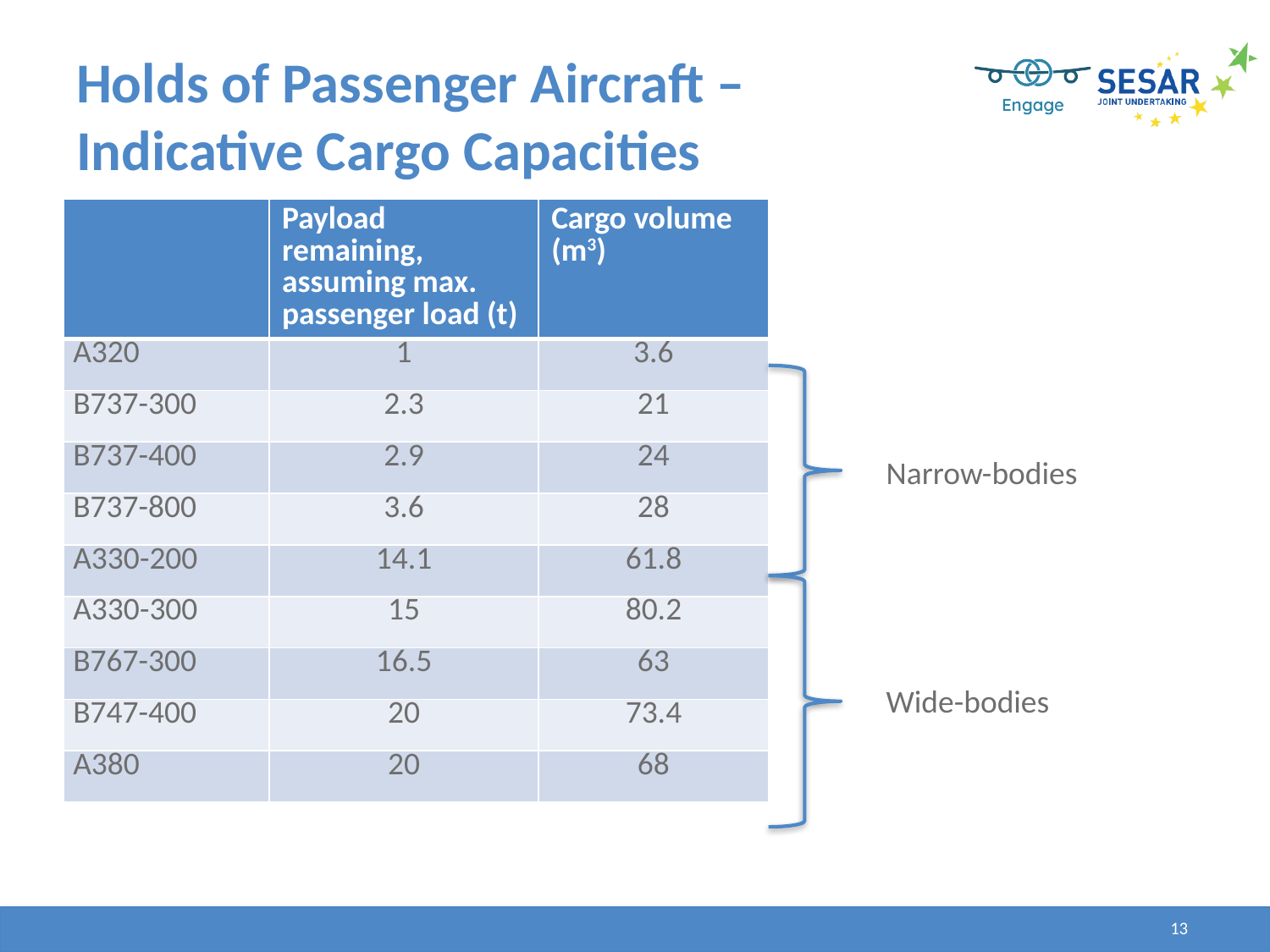

# Holds of Passenger Aircraft – Indicative Cargo Capacities
|  | Payload remaining, assuming max. passenger load (t) | Cargo volume (m3) |
| --- | --- | --- |
| A320 | 1 | 3.6 |
| B737-300 | 2.3 | 21 |
| B737-400 | 2.9 | 24 |
| B737-800 | 3.6 | 28 |
| A330-200 | 14.1 | 61.8 |
| A330-300 | 15 | 80.2 |
| B767-300 | 16.5 | 63 |
| B747-400 | 20 | 73.4 |
| A380 | 20 | 68 |

Narrow-bodies

Wide-bodies
13